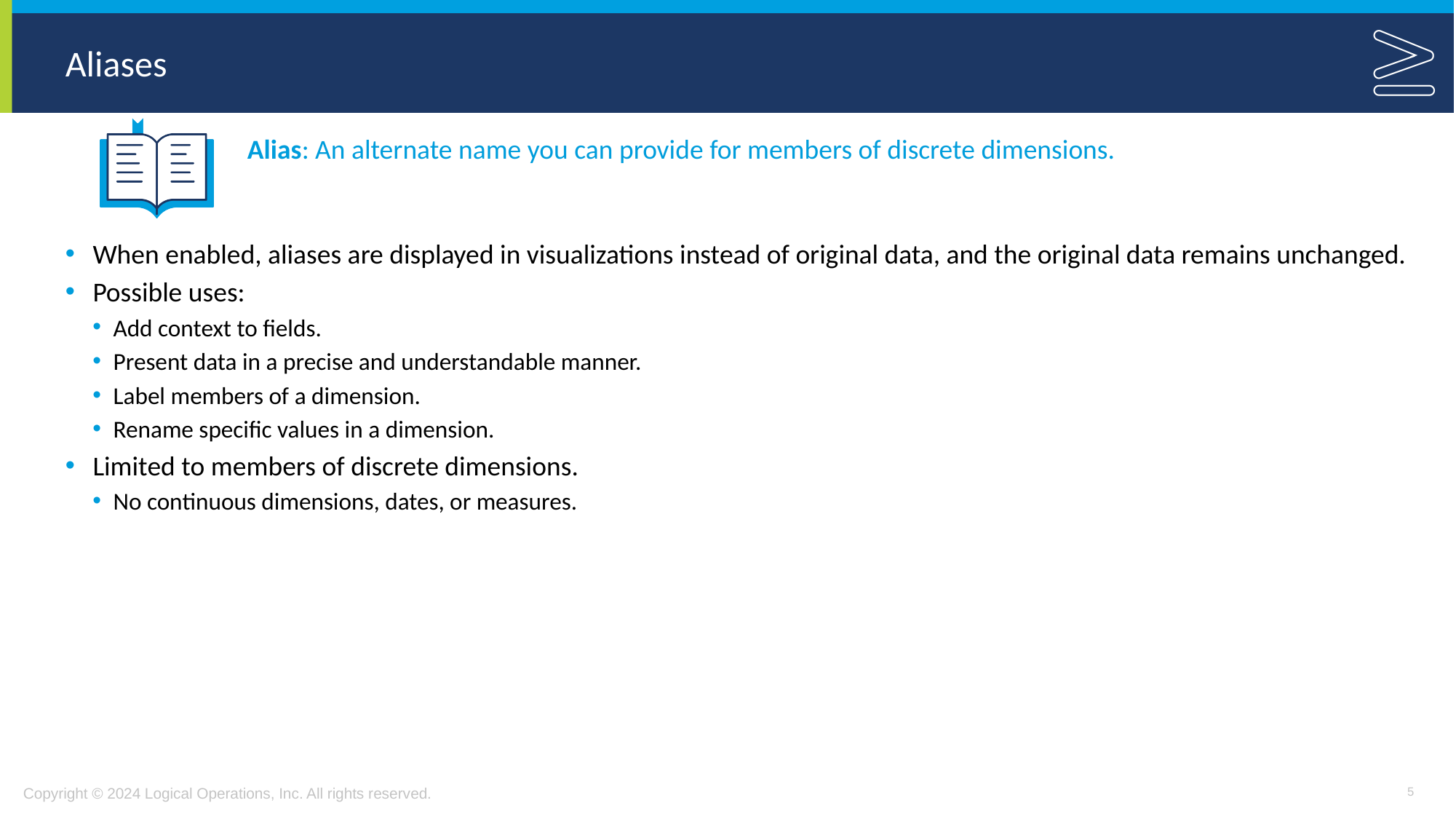

# Aliases
Alias: An alternate name you can provide for members of discrete dimensions.
When enabled, aliases are displayed in visualizations instead of original data, and the original data remains unchanged.
Possible uses:
Add context to fields.
Present data in a precise and understandable manner.
Label members of a dimension.
Rename specific values in a dimension.
Limited to members of discrete dimensions.
No continuous dimensions, dates, or measures.
5